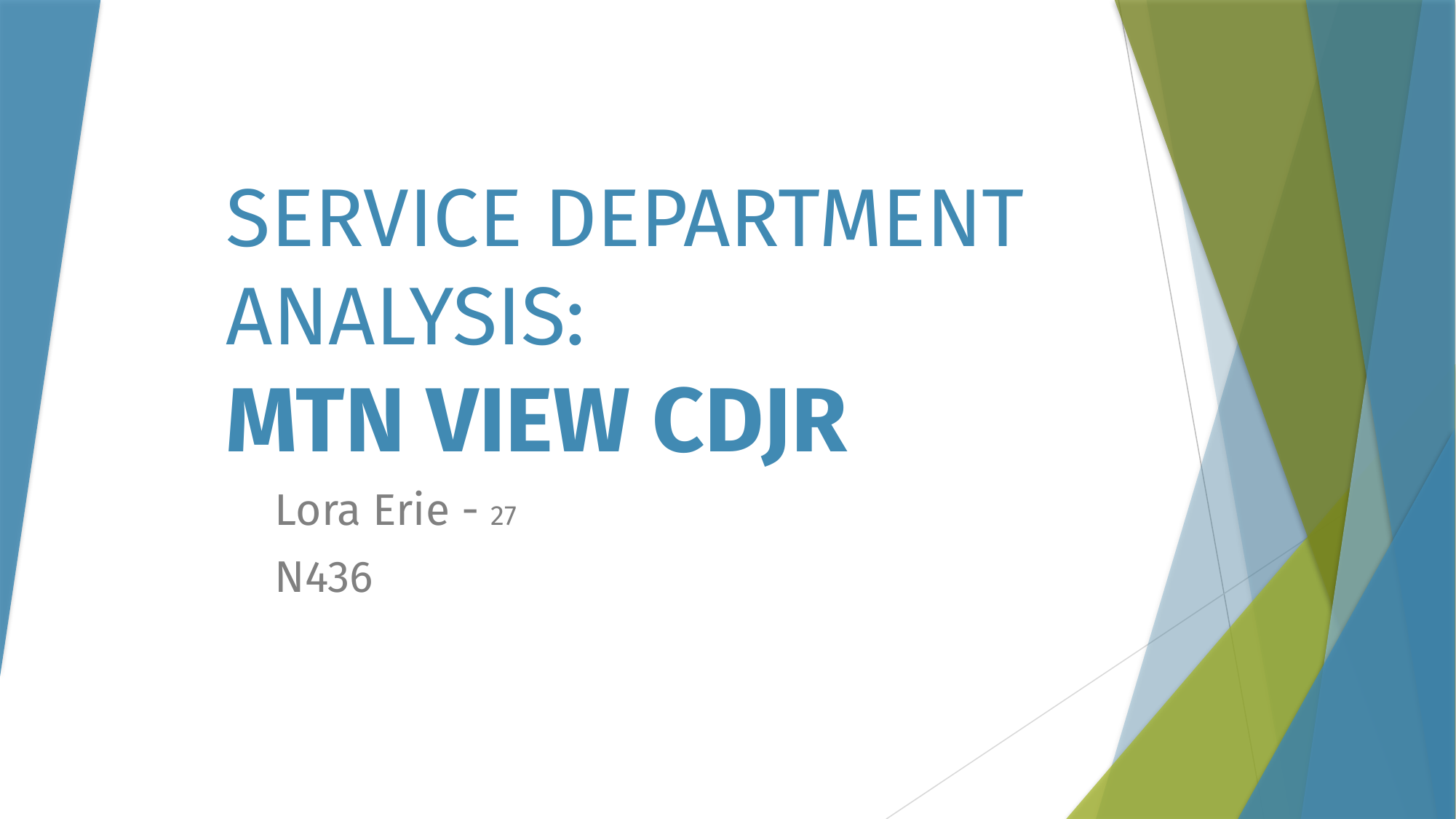

# SERVICE DEPARTMENT ANALYSIS: MTN VIEW CDJR
Lora Erie - 27
N436